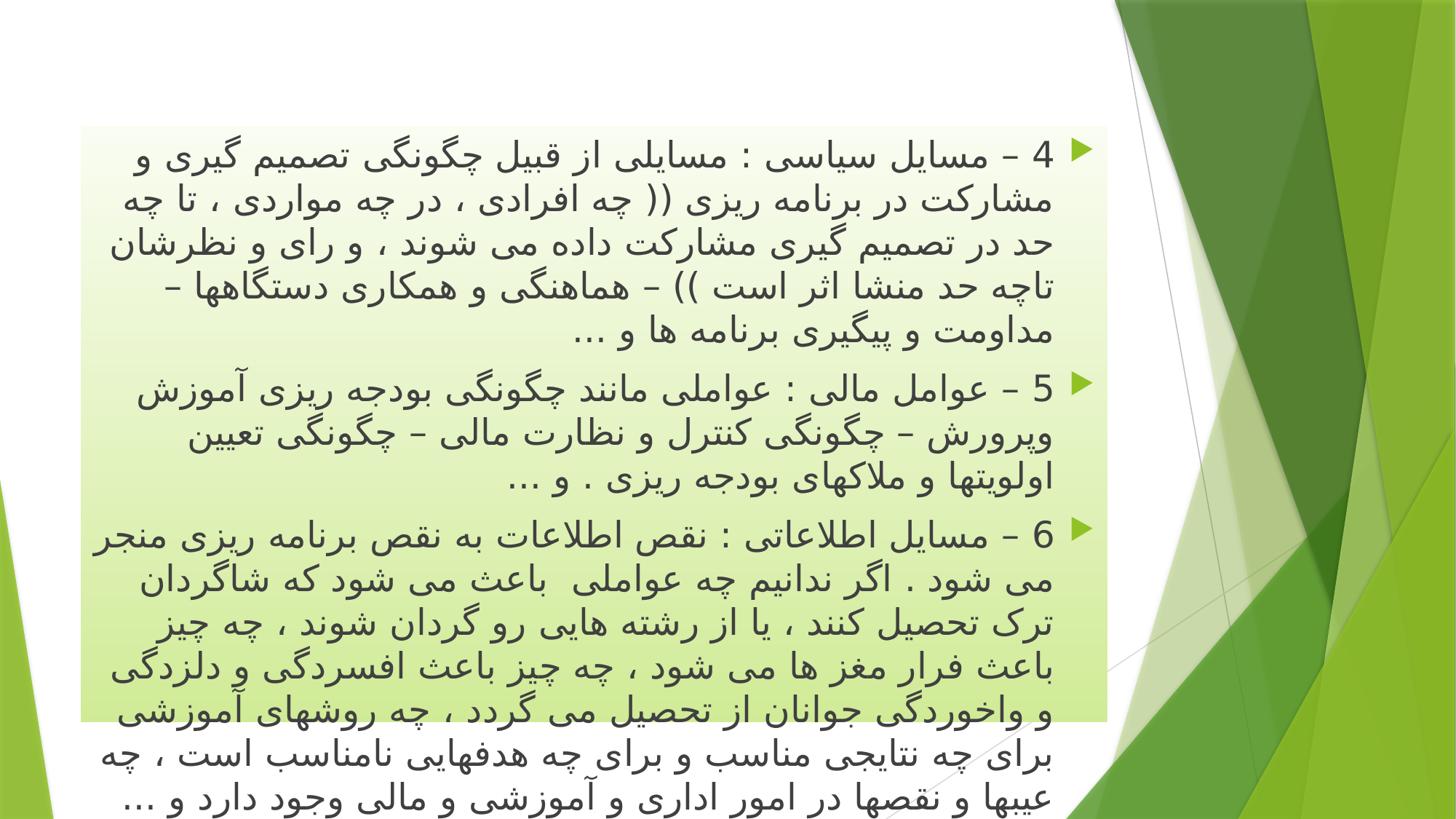

4 – مسایل سیاسی : مسایلی از قبیل چگونگی تصمیم گیری و مشارکت در برنامه ریزی (( چه افرادی ، در چه مواردی ، تا چه حد در تصمیم گیری مشارکت داده می شوند ، و رای و نظرشان تاچه حد منشا اثر است )) – هماهنگی و همکاری دستگاهها – مداومت و پیگیری برنامه ها و ...
5 – عوامل مالی : عواملی مانند چگونگی بودجه ریزی آموزش وپرورش – چگونگی کنترل و نظارت مالی – چگونگی تعیین اولویتها و ملاکهای بودجه ریزی . و ...
6 – مسایل اطلاعاتی : نقص اطلاعات به نقص برنامه ریزی منجر می شود . اگر ندانیم چه عواملی  باعث می شود که شاگردان ترک تحصیل کنند ، یا از رشته هایی رو گردان شوند ، چه چیز باعث فرار مغز ها می شود ، چه چیز باعث افسردگی و دلزدگی و واخوردگی جوانان از تحصیل می گردد ، چه روشهای آموزشی برای چه نتایجی مناسب و برای چه هدفهایی نامناسب است ، چه عیبها و نقصها در امور اداری و آموزشی و مالی وجود دارد و ...